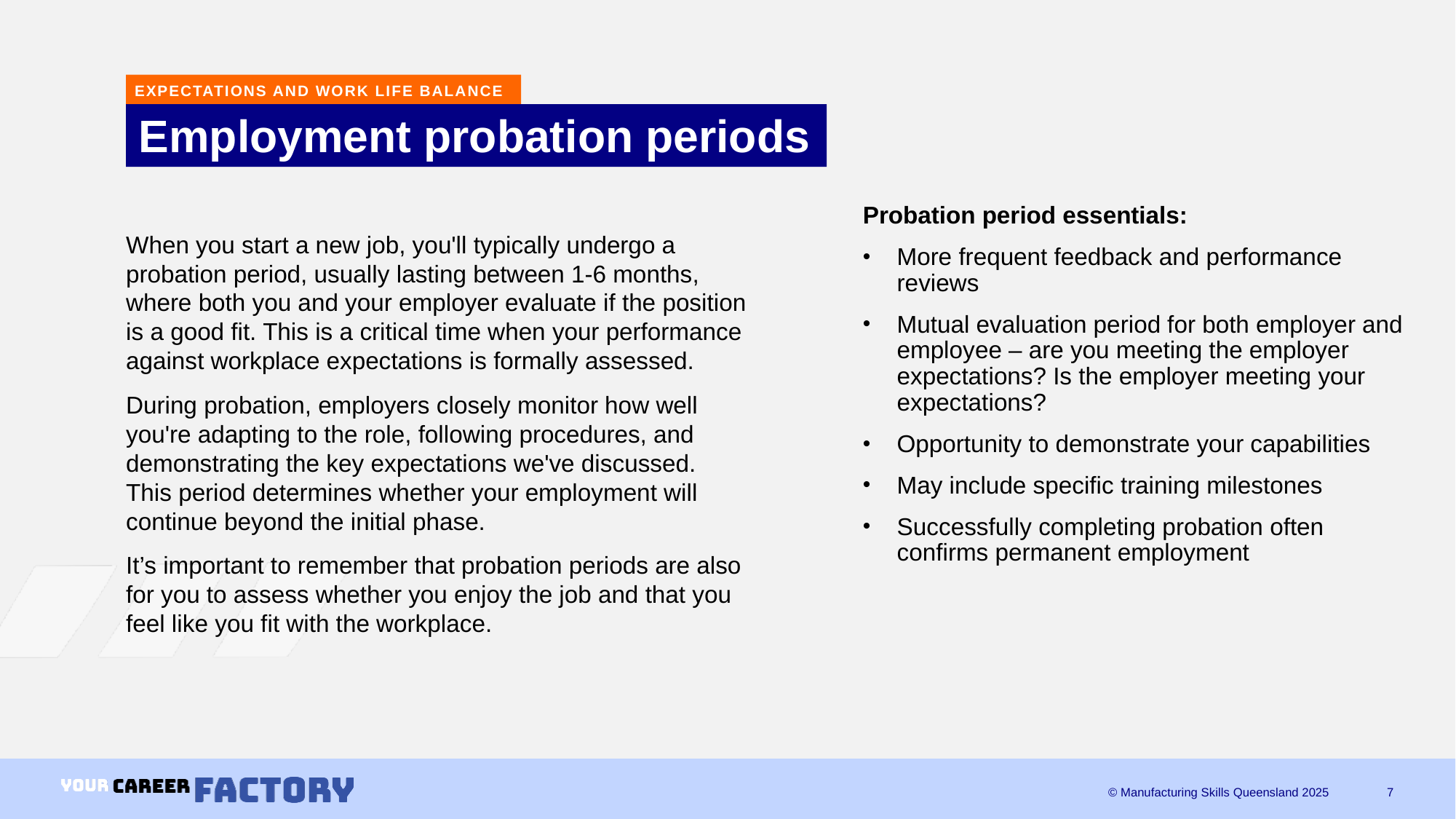

EXPECTATIONS AND WORK LIFE BALANCE
# Employment probation periods
Probation period essentials:
More frequent feedback and performance reviews
Mutual evaluation period for both employer and employee – are you meeting the employer expectations? Is the employer meeting your expectations?
Opportunity to demonstrate your capabilities
May include specific training milestones
Successfully completing probation often confirms permanent employment
When you start a new job, you'll typically undergo a probation period, usually lasting between 1-6 months, where both you and your employer evaluate if the position is a good fit. This is a critical time when your performance against workplace expectations is formally assessed.
During probation, employers closely monitor how well you're adapting to the role, following procedures, and demonstrating the key expectations we've discussed. This period determines whether your employment will continue beyond the initial phase.
It’s important to remember that probation periods are also for you to assess whether you enjoy the job and that you feel like you fit with the workplace.